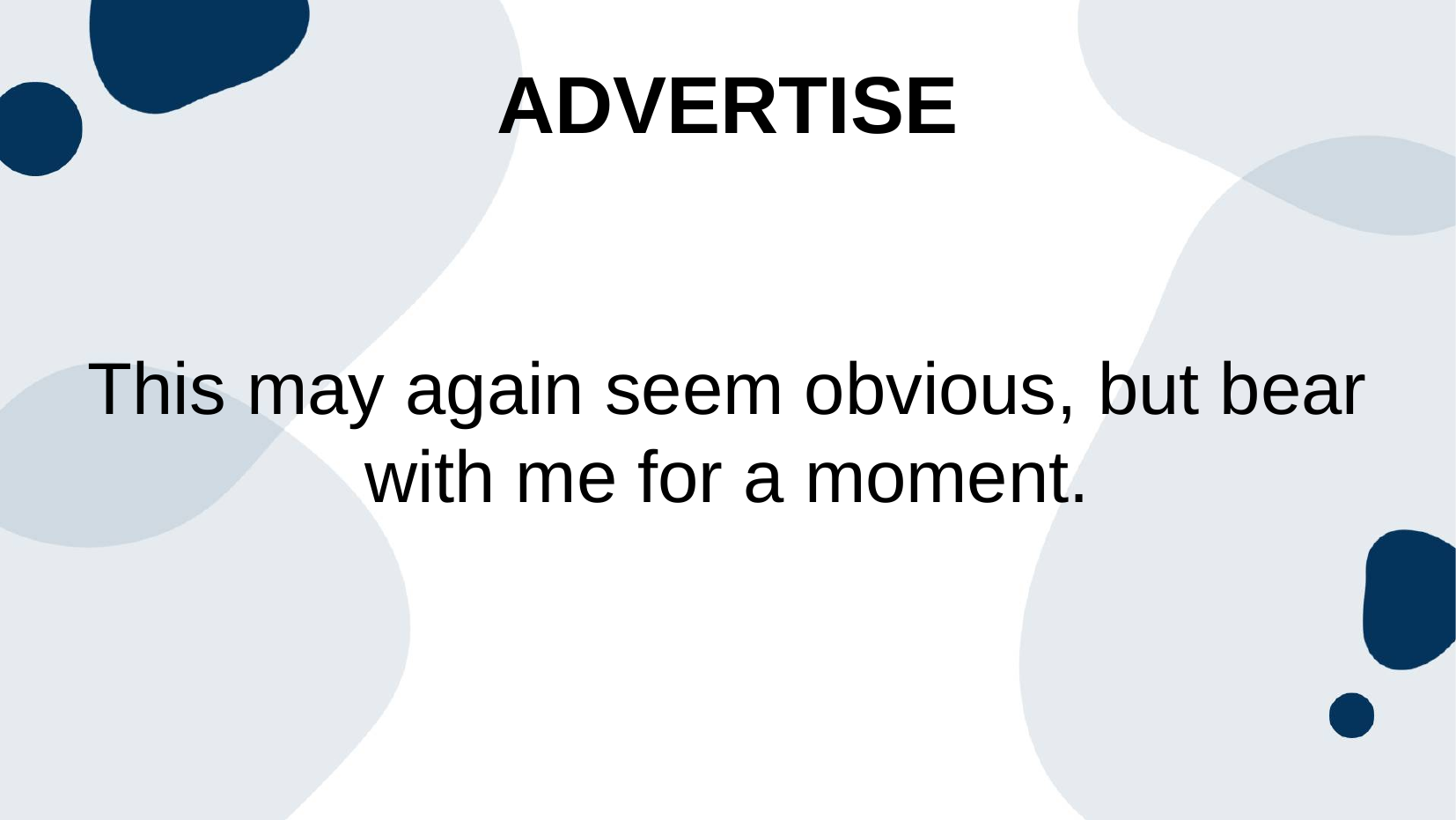

Advertise
This may again seem obvious, but bear with me for a moment.